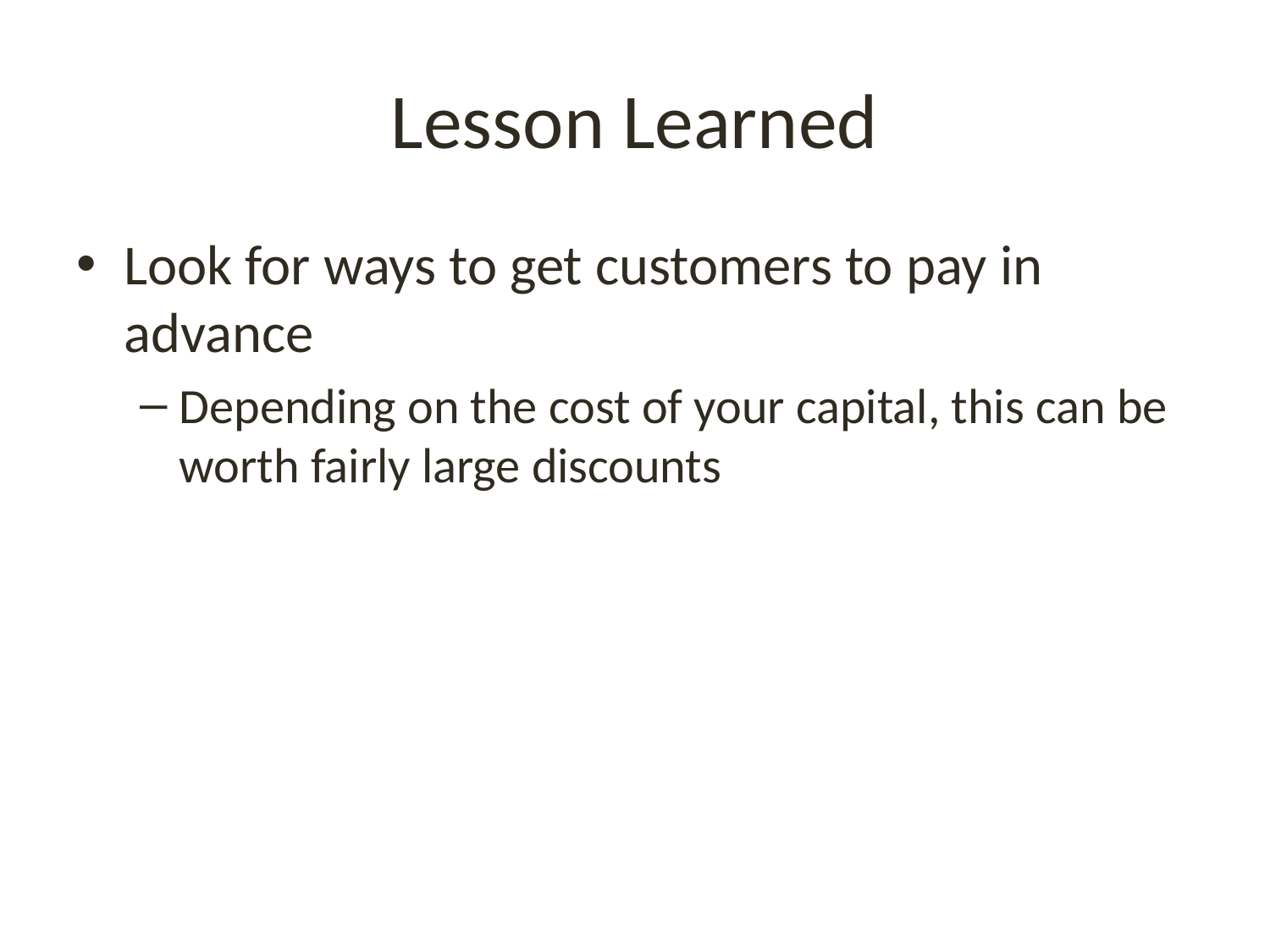

# Lesson Learned
Look for ways to get customers to pay in advance
Depending on the cost of your capital, this can be worth fairly large discounts